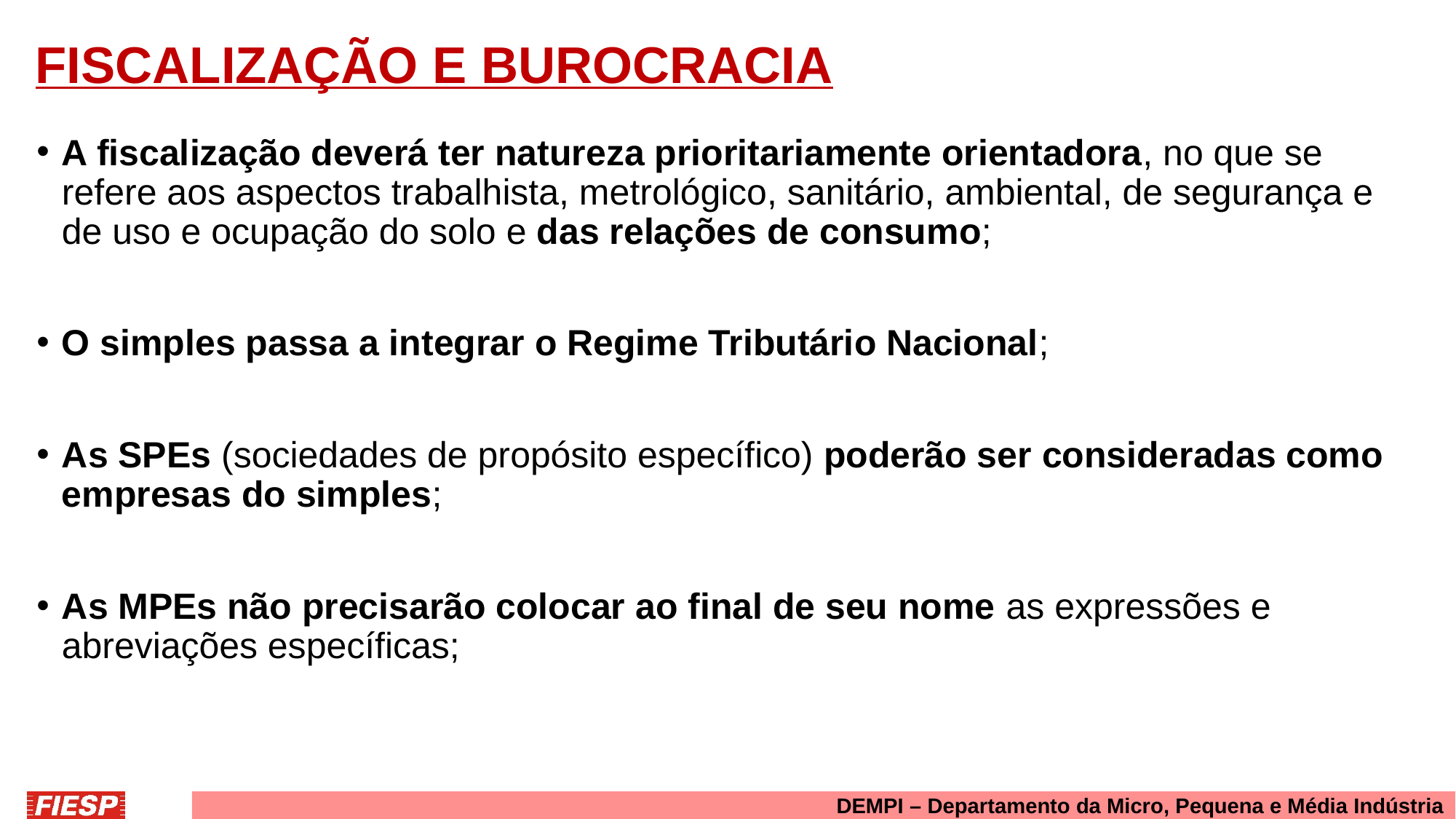

# FISCALIZAÇÃO E BUROCRACIA
A fiscalização deverá ter natureza prioritariamente orientadora, no que se refere aos aspectos trabalhista, metrológico, sanitário, ambiental, de segurança e de uso e ocupação do solo e das relações de consumo;

O simples passa a integrar o Regime Tributário Nacional;

As SPEs (sociedades de propósito específico) poderão ser consideradas como empresas do simples;

As MPEs não precisarão colocar ao final de seu nome as expressões e abreviações específicas;
DEMPI – Departamento da Micro, Pequena e Média Indústria